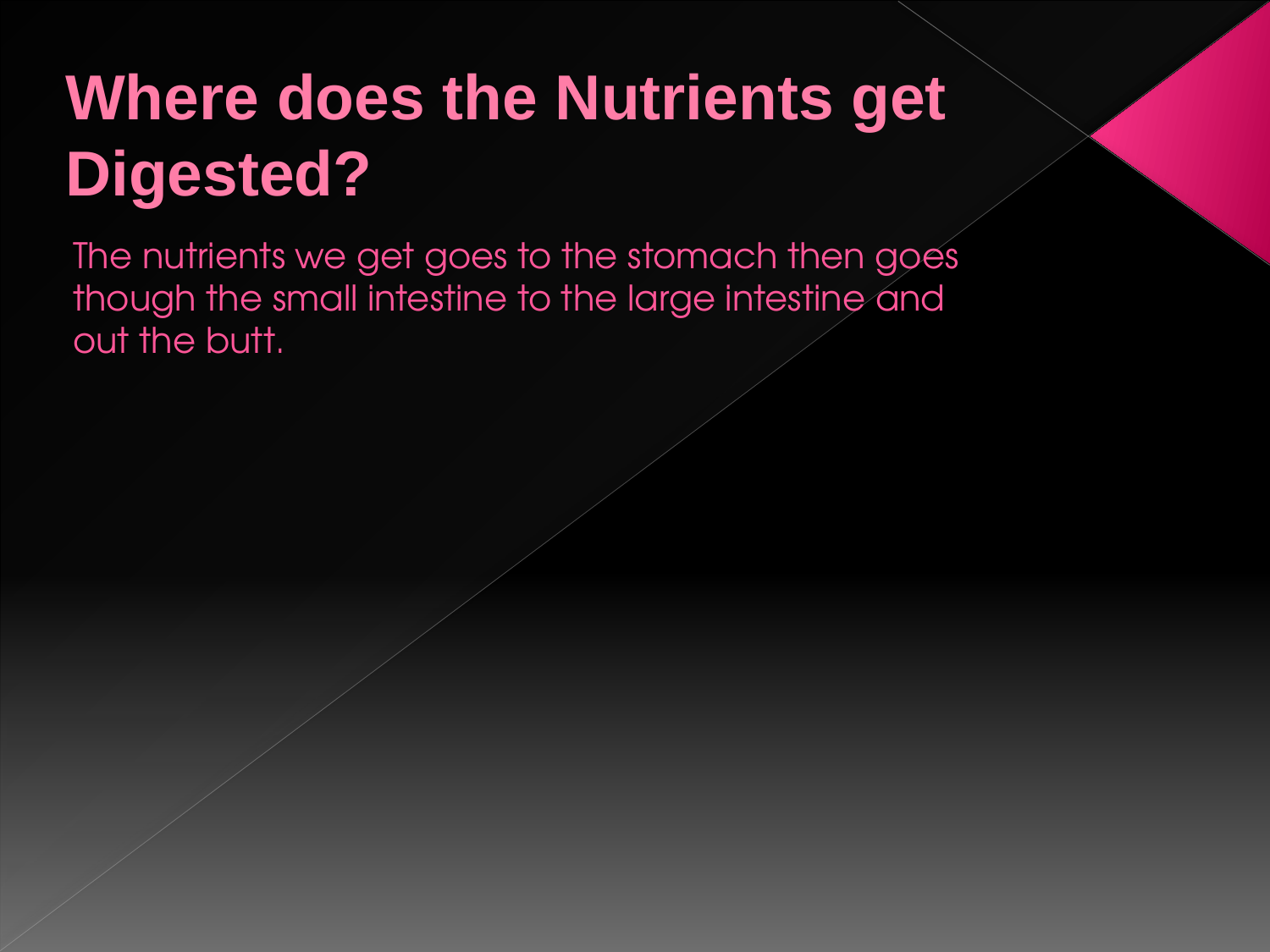

# Where does the Nutrients get Digested?
The nutrients we get goes to the stomach then goes though the small intestine to the large intestine and out the butt.